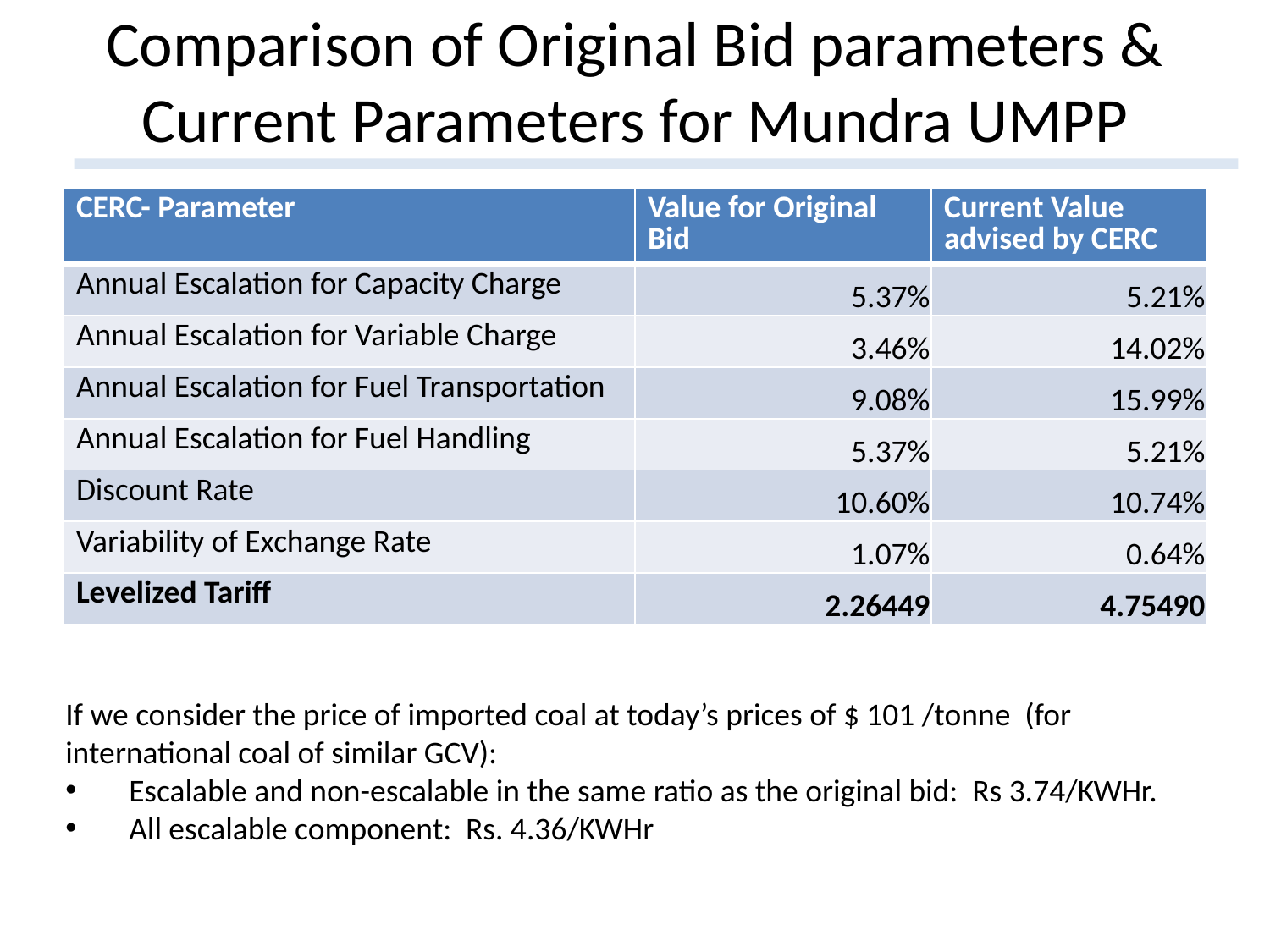

# Comparison of Original Bid parameters & Current Parameters for Mundra UMPP

| CERC- Parameter | Value for Original Bid | Current Value advised by CERC |
| --- | --- | --- |
| Annual Escalation for Capacity Charge | 5.37% | 5.21% |
| Annual Escalation for Variable Charge | 3.46% | 14.02% |
| Annual Escalation for Fuel Transportation | 9.08% | 15.99% |
| Annual Escalation for Fuel Handling | 5.37% | 5.21% |
| Discount Rate | 10.60% | 10.74% |
| Variability of Exchange Rate | 1.07% | 0.64% |
| Levelized Tariff | 2.26449 | 4.75490 |
If we consider the price of imported coal at today’s prices of $ 101 /tonne  (for international coal of similar GCV):
Escalable and non-escalable in the same ratio as the original bid:  Rs 3.74/KWHr.
All escalable component:  Rs. 4.36/KWHr